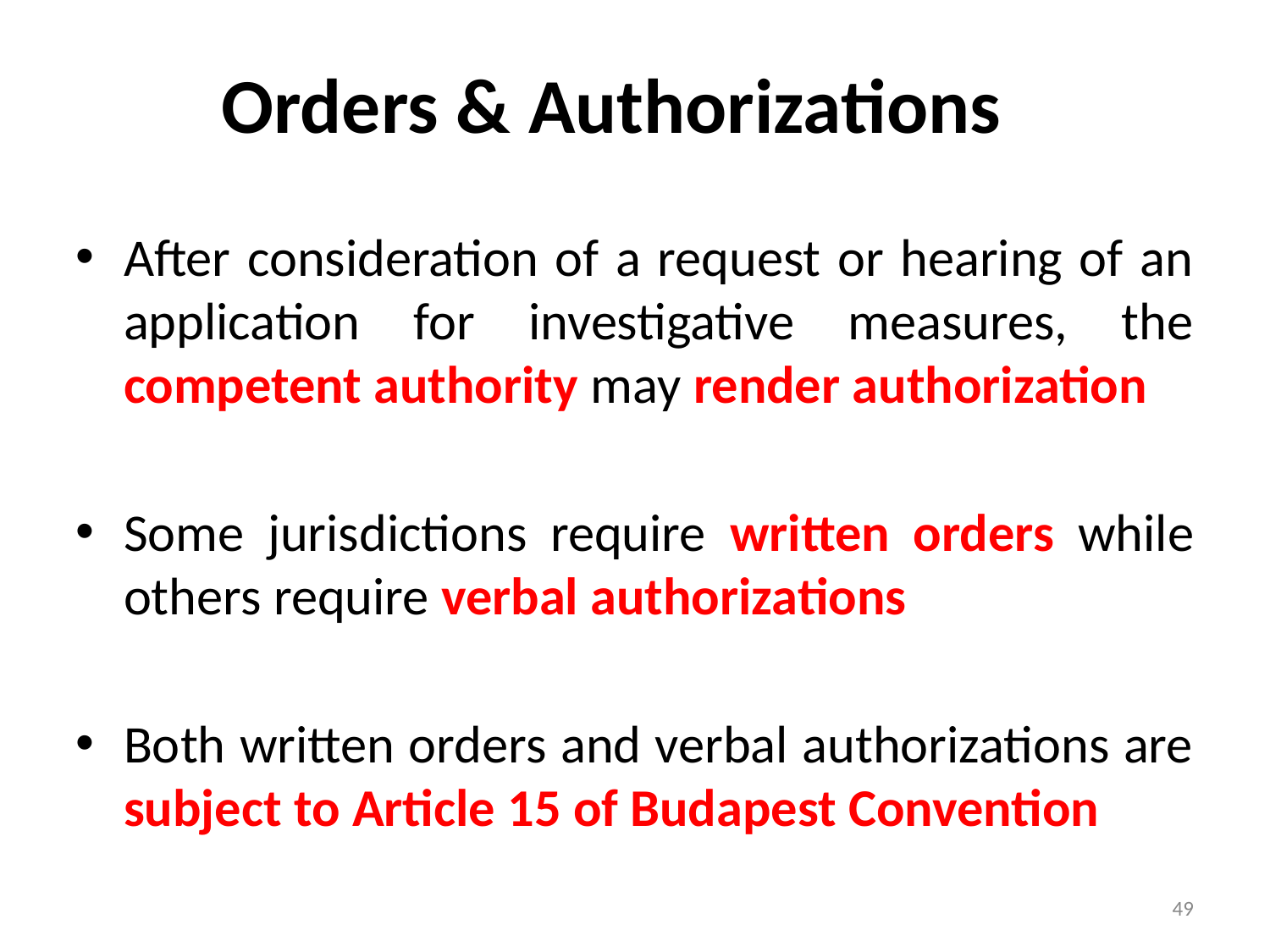

# Orders & Authorizations

After consideration of a request or hearing of an application for investigative measures, the competent authority may render authorization

Some jurisdictions require written orders while others require verbal authorizations

Both written orders and verbal authorizations are subject to Article 15 of Budapest Convention
49